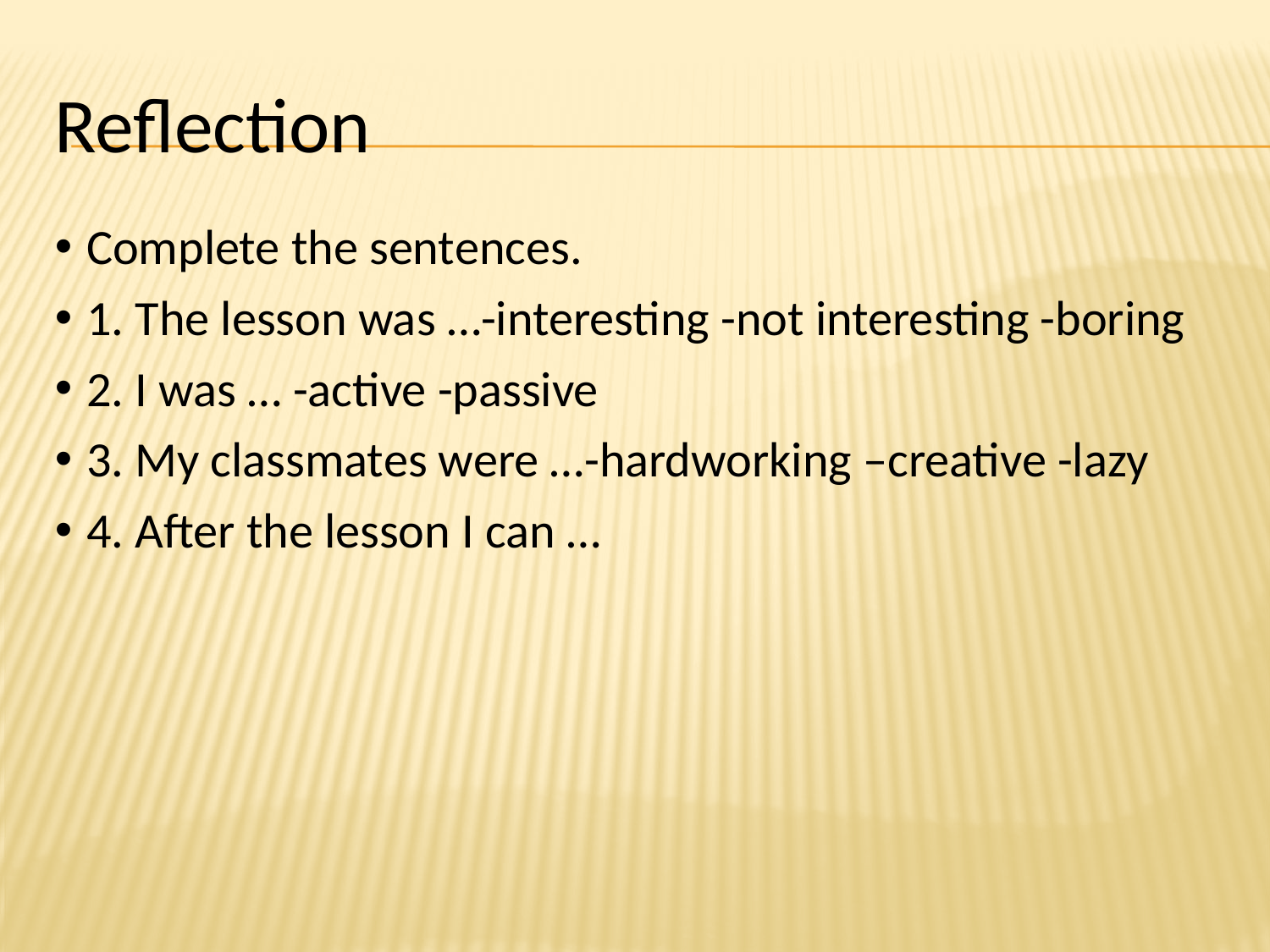

# Reflection
Complete the sentences.
1. The lesson was …-interesting -not interesting -boring
2. I was … -active -passive
3. My classmates were …-hardworking –creative -lazy
4. After the lesson I can …